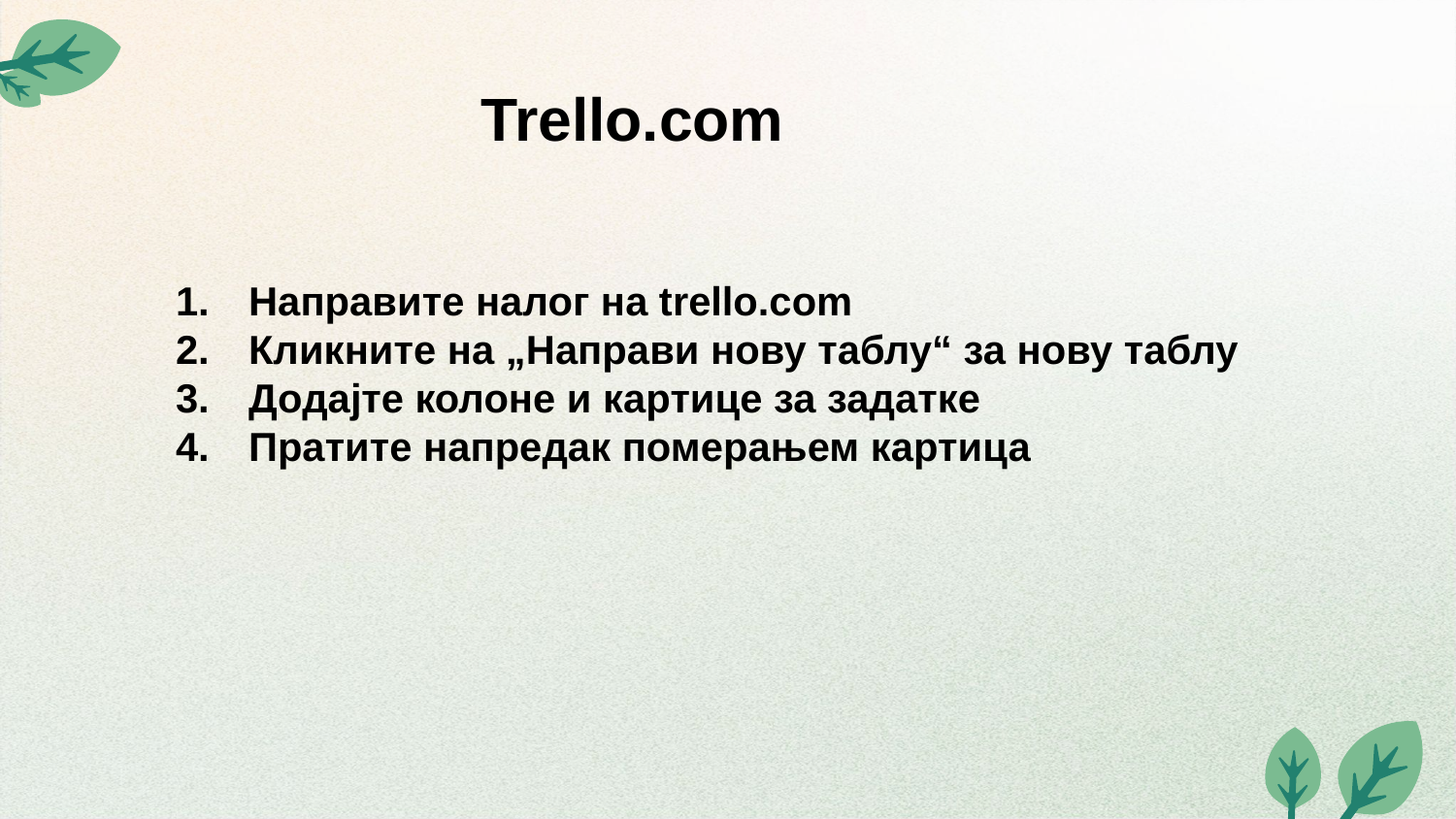

# Trello.com
Направите налог на trello.com
Кликните на „Направи нову таблу“ за нову таблу
Додајте колоне и картице за задатке
Пратите напредак померањем картица